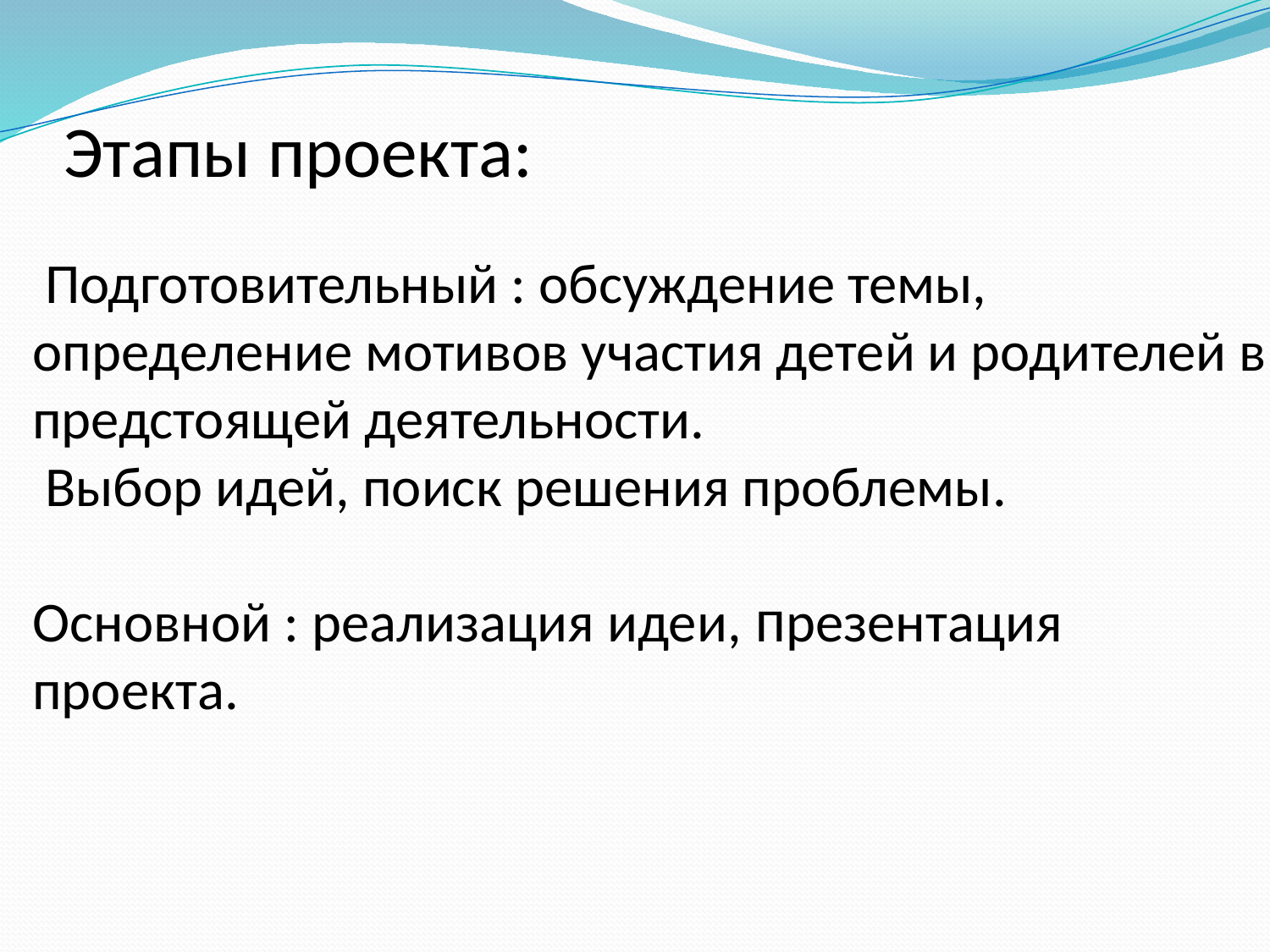

# Этапы проекта:
 Подготовительный : обсуждение темы, определение мотивов участия детей и родителей в предстоящей деятельности.
 Выбор идей, поиск решения проблемы.

Основной : реализация идеи, презентация проекта.